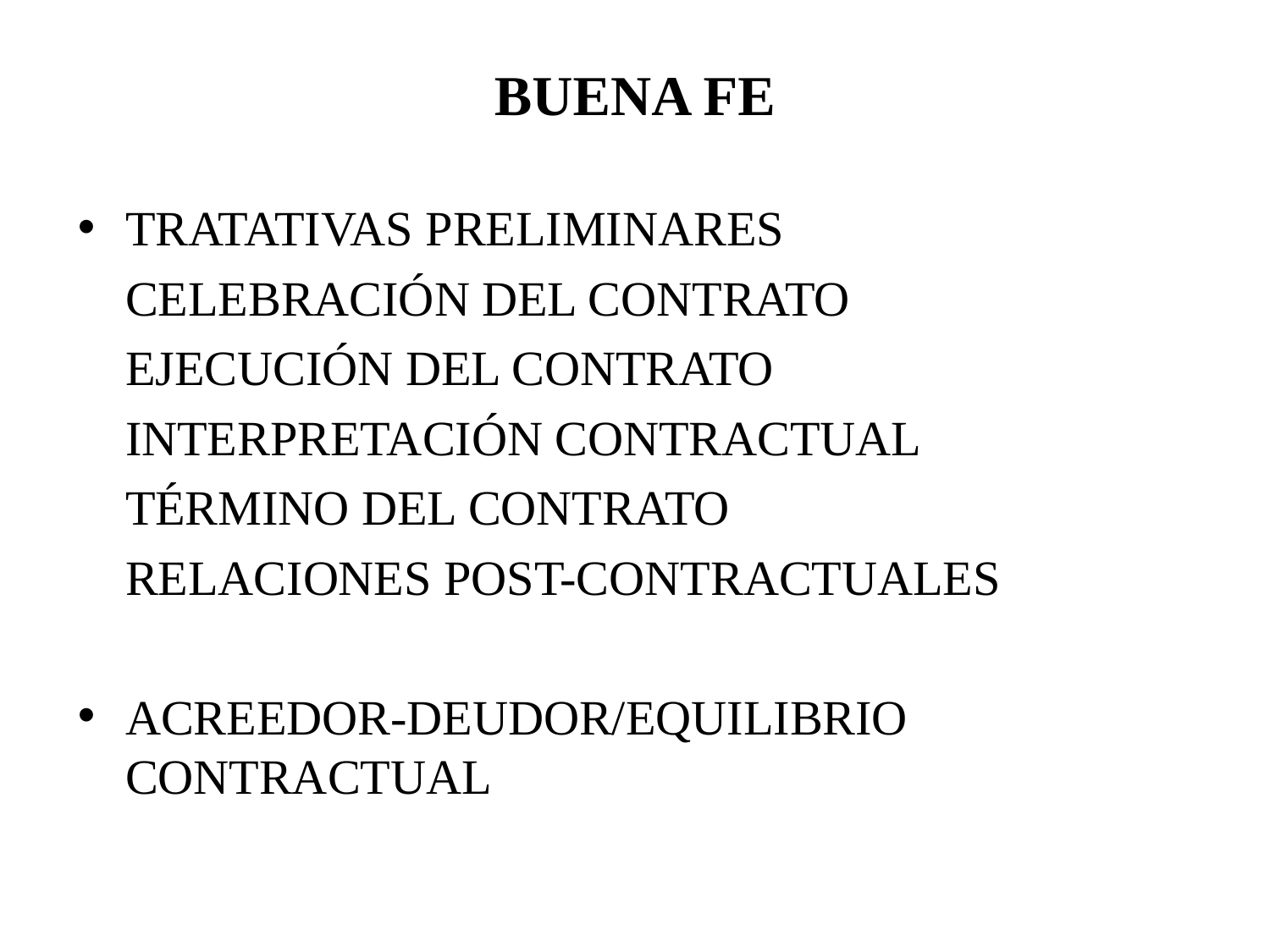

BUENA FE
TRATATIVAS PRELIMINARES
	CELEBRACIÓN DEL CONTRATO
	EJECUCIÓN DEL CONTRATO
	INTERPRETACIÓN CONTRACTUAL
	TÉRMINO DEL CONTRATO
	RELACIONES POST-CONTRACTUALES

ACREEDOR-DEUDOR/EQUILIBRIO CONTRACTUAL